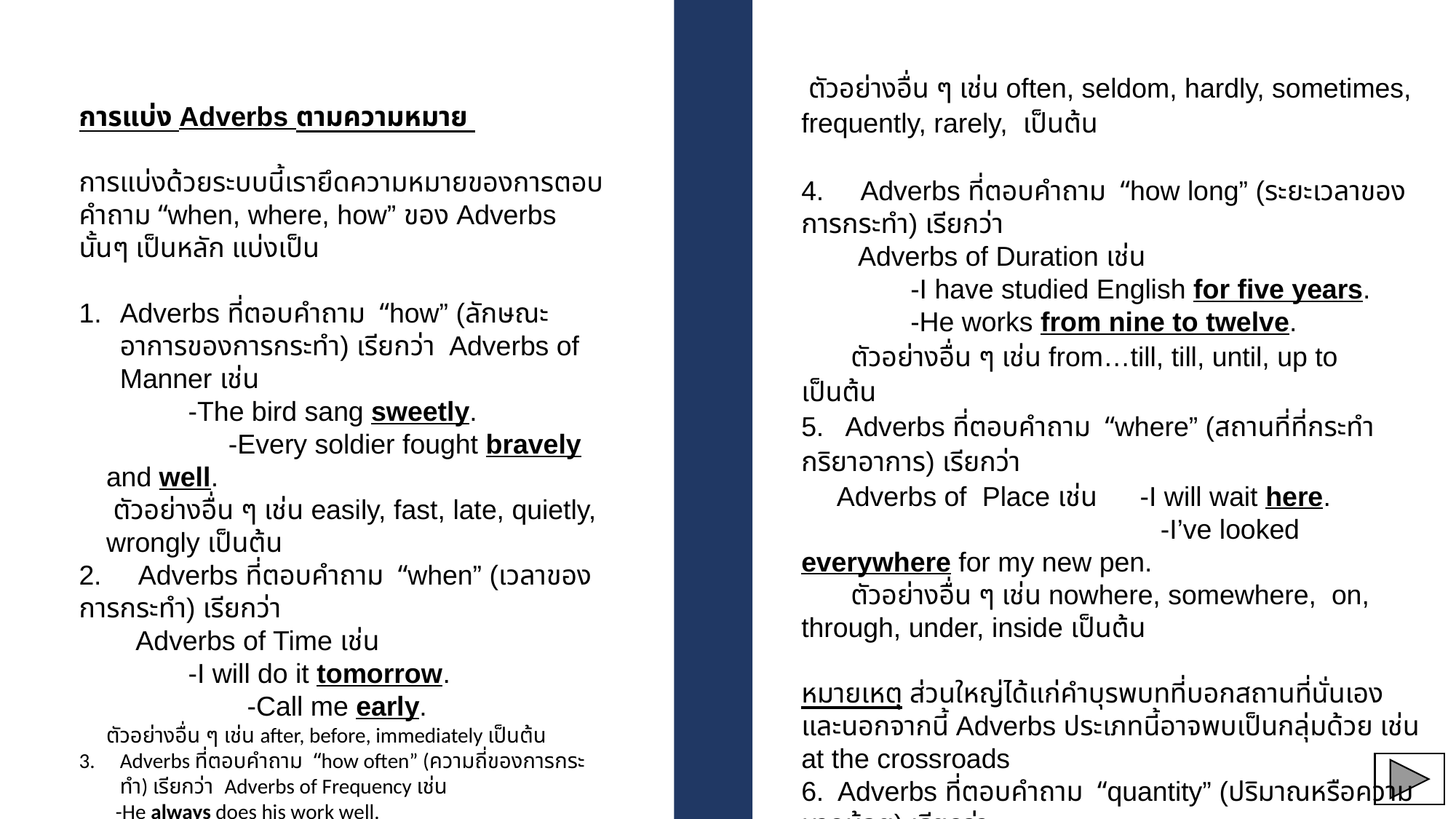

ตัวอย่างอื่น ๆ เช่น often, seldom, hardly, sometimes, frequently, rarely,  เป็นต้น

4.     Adverbs ที่ตอบคำถาม  “how long” (ระยะเวลาของการกระทำ) เรียกว่า
        Adverbs of Duration เช่น
	-I have studied English for five years.
	-He works from nine to twelve.
       ตัวอย่างอื่น ๆ เช่น from…till, till, until, up to   เป็นต้น
5.   Adverbs ที่ตอบคำถาม  “where” (สถานที่ที่กระทำกริยาอาการ) เรียกว่า
     Adverbs of  Place เช่น      -I will wait here.
                                               -I’ve looked everywhere for my new pen.
       ตัวอย่างอื่น ๆ เช่น nowhere, somewhere,  on, through, under, inside เป็นต้น

หมายเหตุ ส่วนใหญ่ได้แก่คำบุรพบทที่บอกสถานที่นั่นเอง และนอกจากนี้ Adverbs ประเภทนี้อาจพบเป็นกลุ่มด้วย เช่น at the crossroads
6.  Adverbs ที่ตอบคำถาม  “quantity” (ปริมาณหรือความมากน้อย) เรียกว่า
     Adverbs of Quantity เช่น
      	    -He has not enough money to give me.
                           -I walked very quickly to school yesterday
        ตัวอย่างอื่น ๆ เช่น quite, enough, much, only, really, fairly  เป็นต้น
การแบ่ง Adverbs ตามความหมาย

การแบ่งด้วยระบบนี้เรายึดความหมายของการตอบคำถาม “when, where, how” ของ Adverbs นั้นๆ เป็นหลัก แบ่งเป็น

Adverbs ที่ตอบคำถาม  “how” (ลักษณะอาการของการกระทำ) เรียกว่า  Adverbs of   Manner เช่น
		-The bird sang sweetly.
                -Every soldier fought bravely and well.
 ตัวอย่างอื่น ๆ เช่น easily, fast, late, quietly, wrongly เป็นต้น
2.     Adverbs ที่ตอบคำถาม  “when” (เวลาของการกระทำ) เรียกว่า
        Adverbs of Time เช่น
      	-I will do it tomorrow.
                      -Call me early.
 	ตัวอย่างอื่น ๆ เช่น after, before, immediately เป็นต้น
Adverbs ที่ตอบคำถาม  “how often” (ความถี่ของการกระทำ) เรียกว่า  Adverbs of Frequency เช่น
	  -He always does his work well.
	 -She has never done that before.